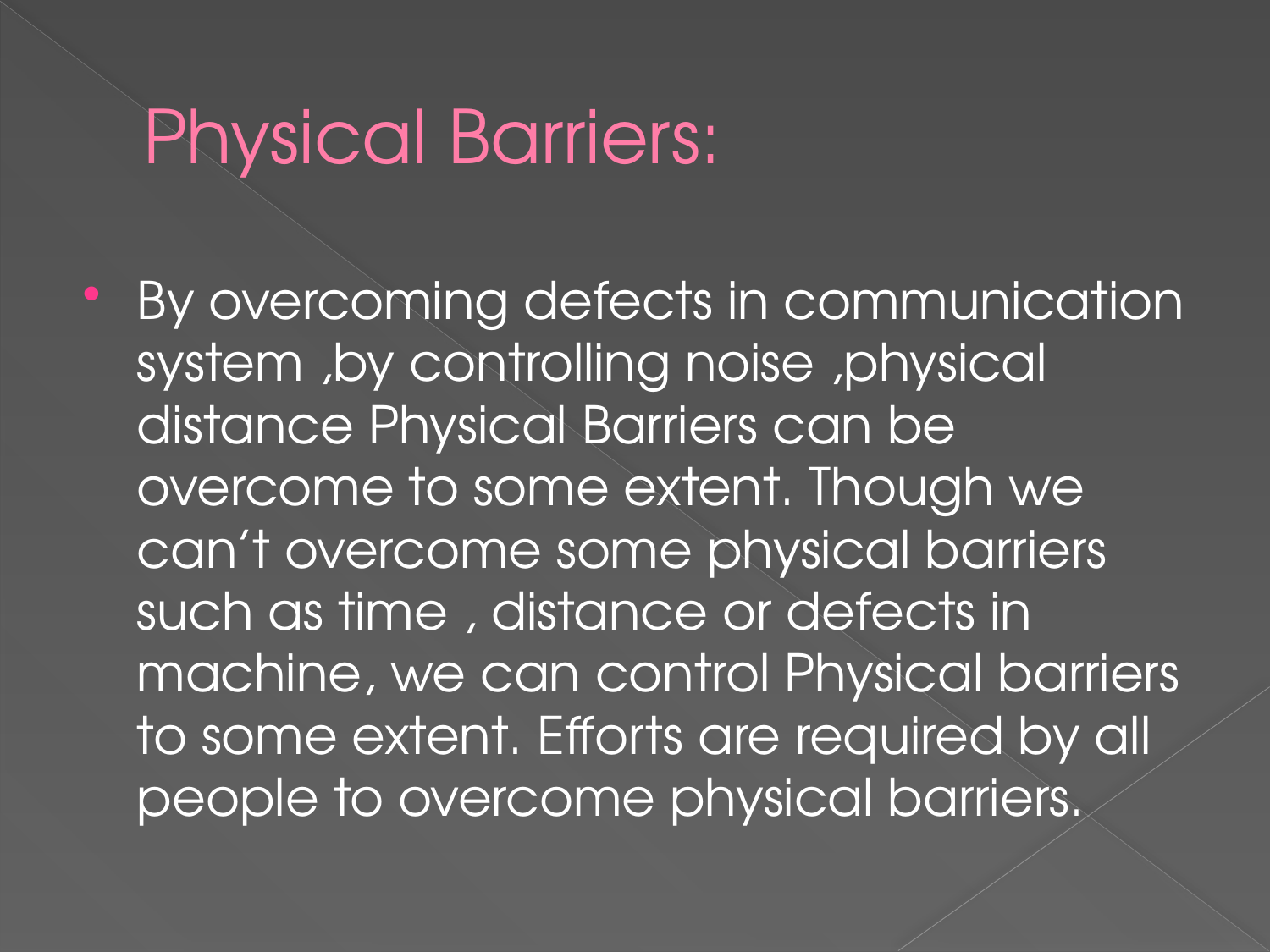

# Physical Barriers:
By overcoming defects in communication system ,by controlling noise ,physical distance Physical Barriers can be overcome to some extent. Though we can’t overcome some physical barriers such as time , distance or defects in machine, we can control Physical barriers to some extent. Efforts are required by all people to overcome physical barriers.